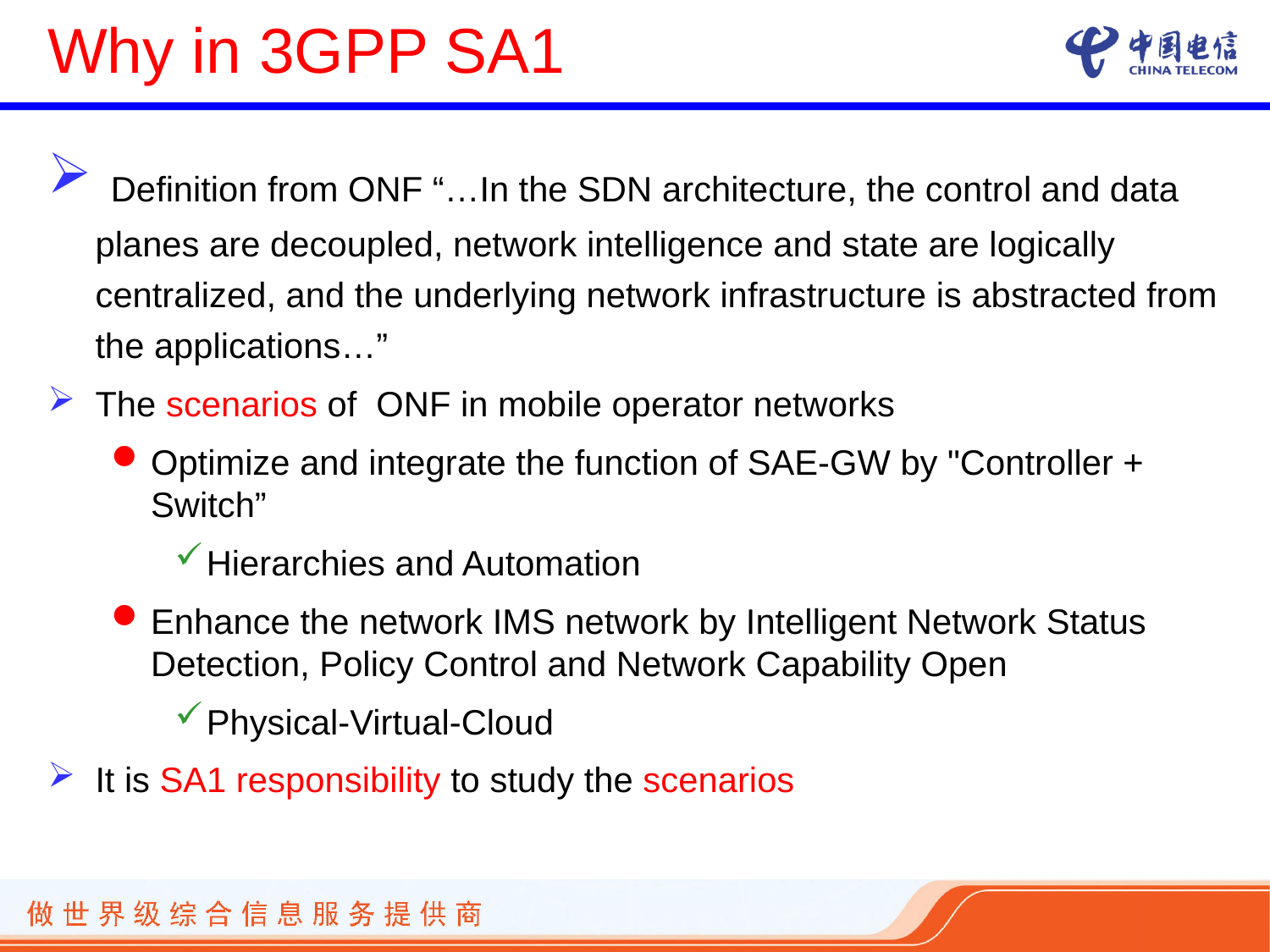

# Why in 3GPP SA1
 Definition from ONF “…In the SDN architecture, the control and data planes are decoupled, network intelligence and state are logically centralized, and the underlying network infrastructure is abstracted from the applications…”
The scenarios of  ONF in mobile operator networks
Optimize and integrate the function of SAE-GW by "Controller + Switch”
Hierarchies and Automation
Enhance the network IMS network by Intelligent Network Status Detection, Policy Control and Network Capability Open
Physical-Virtual-Cloud
It is SA1 responsibility to study the scenarios